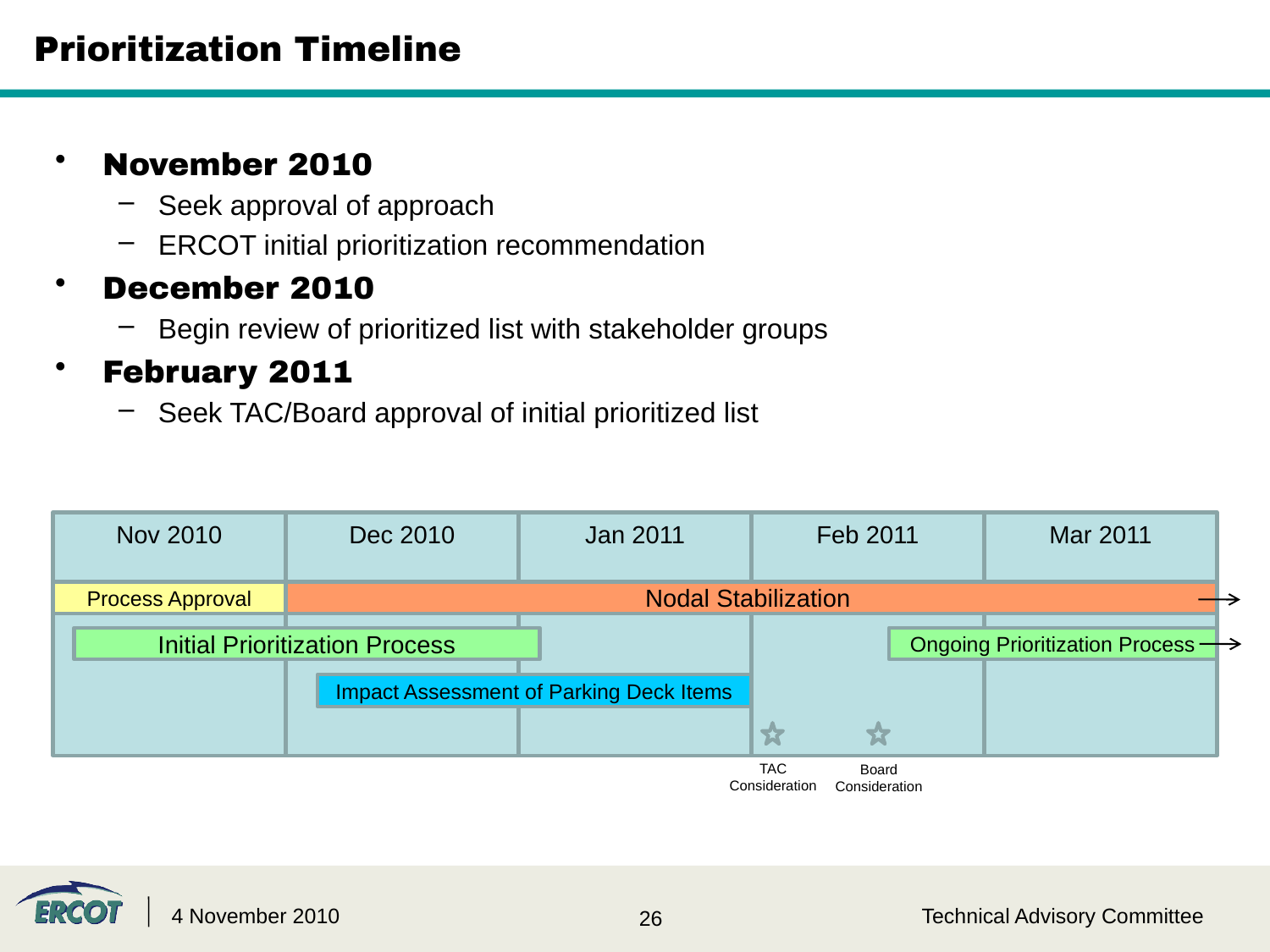

# Prioritization Timeline
November 2010
Seek approval of approach
ERCOT initial prioritization recommendation
December 2010
Begin review of prioritized list with stakeholder groups
February 2011
Seek TAC/Board approval of initial prioritized list

Nov 2010
Dec 2010
Jan 2011
Feb 2011
Mar 2011
Process Approval
Nodal Stabilization
Initial Prioritization Process
Ongoing Prioritization Process
Impact Assessment of Parking Deck Items

TAC Consideration
Board Consideration
4 November 2010
Technical Advisory Committee